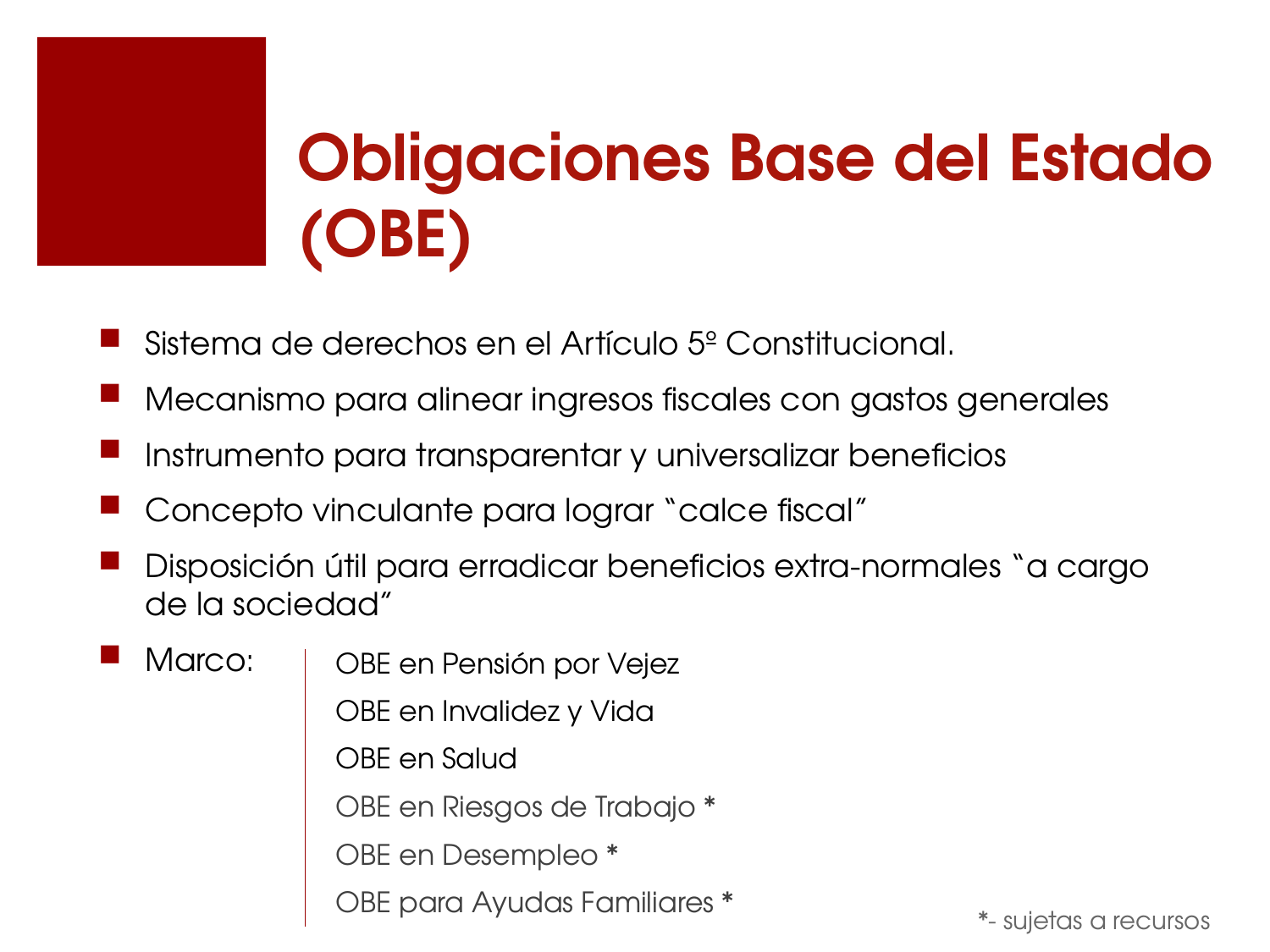

# Obligaciones Base del Estado (OBE)
Sistema de derechos en el Artículo 5º Constitucional.
Mecanismo para alinear ingresos fiscales con gastos generales
Instrumento para transparentar y universalizar beneficios
Concepto vinculante para lograr “calce fiscal”
Disposición útil para erradicar beneficios extra-normales “a cargo de la sociedad”
Marco:

OBE en Pensión por Vejez
OBE en Invalidez y Vida
OBE en Salud
OBE en Riesgos de Trabajo *
OBE en Desempleo *
OBE para Ayudas Familiares *
*- sujetas a recursos